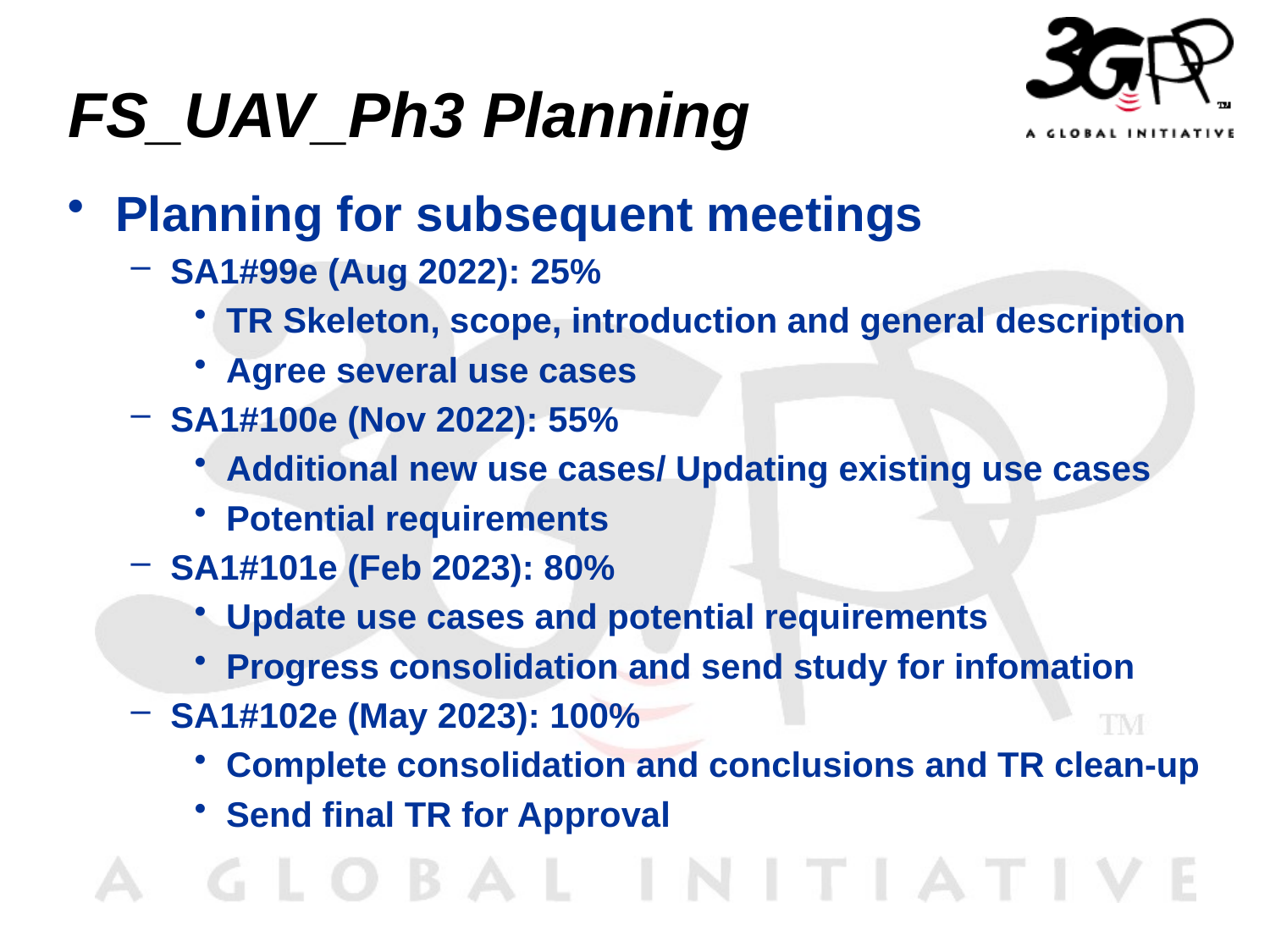

# FS_UAV_Ph3 Planning
Planning for subsequent meetings
SA1#99e (Aug 2022): 25%
TR Skeleton, scope, introduction and general description
Agree several use cases
SA1#100e (Nov 2022): 55%
Additional new use cases/ Updating existing use cases
Potential requirements
SA1#101e (Feb 2023): 80%
Update use cases and potential requirements
Progress consolidation and send study for infomation
SA1#102e (May 2023): 100%
Complete consolidation and conclusions and TR clean-up
Send final TR for Approval
3